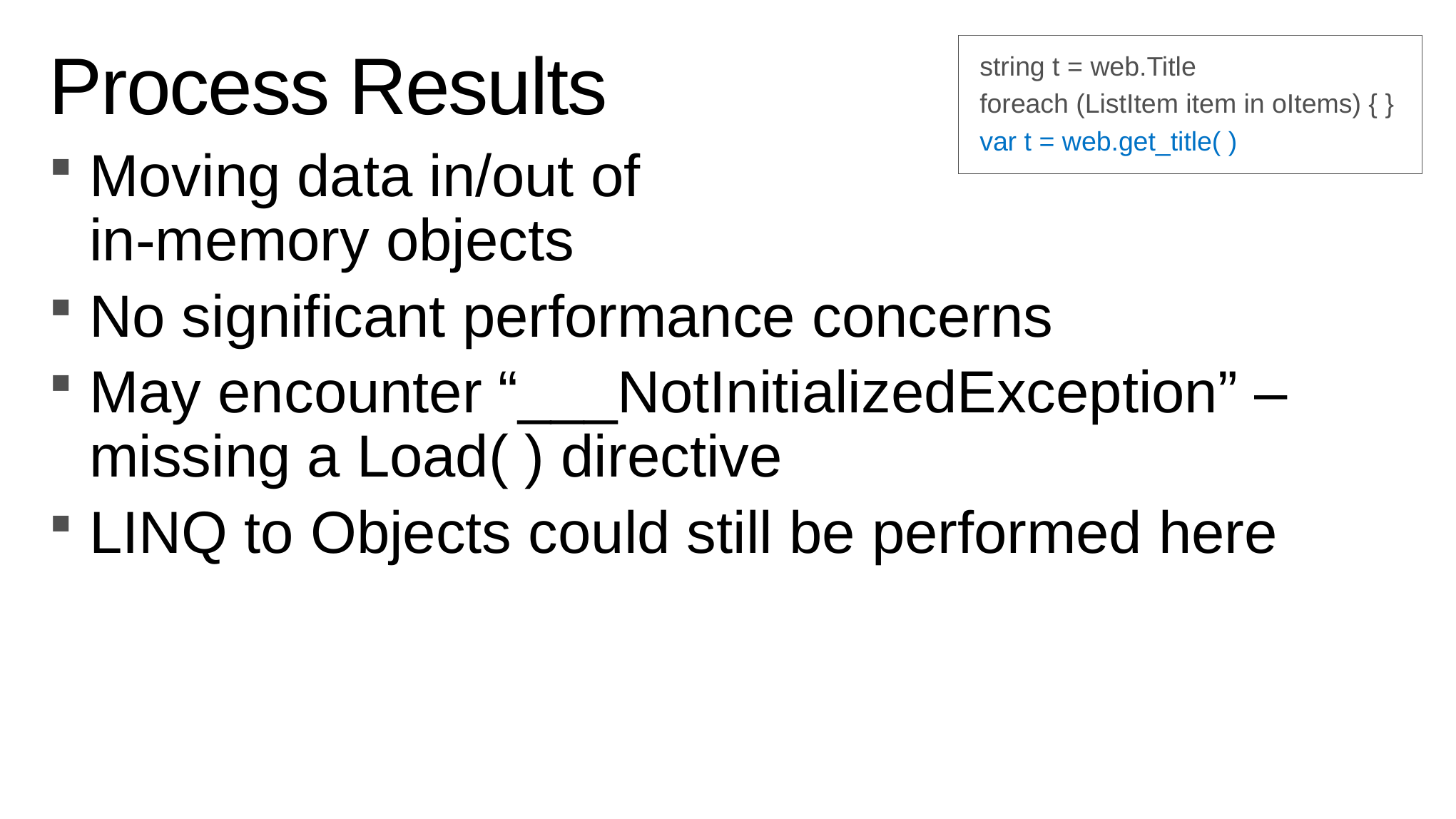

# Process Results
string t = web.Title
foreach (ListItem item in oItems) { }
var t = web.get_title( )
Moving data in/out of
in-memory objects
No significant performance concerns
May encounter “___NotInitializedException” – missing a Load( ) directive
LINQ to Objects could still be performed here